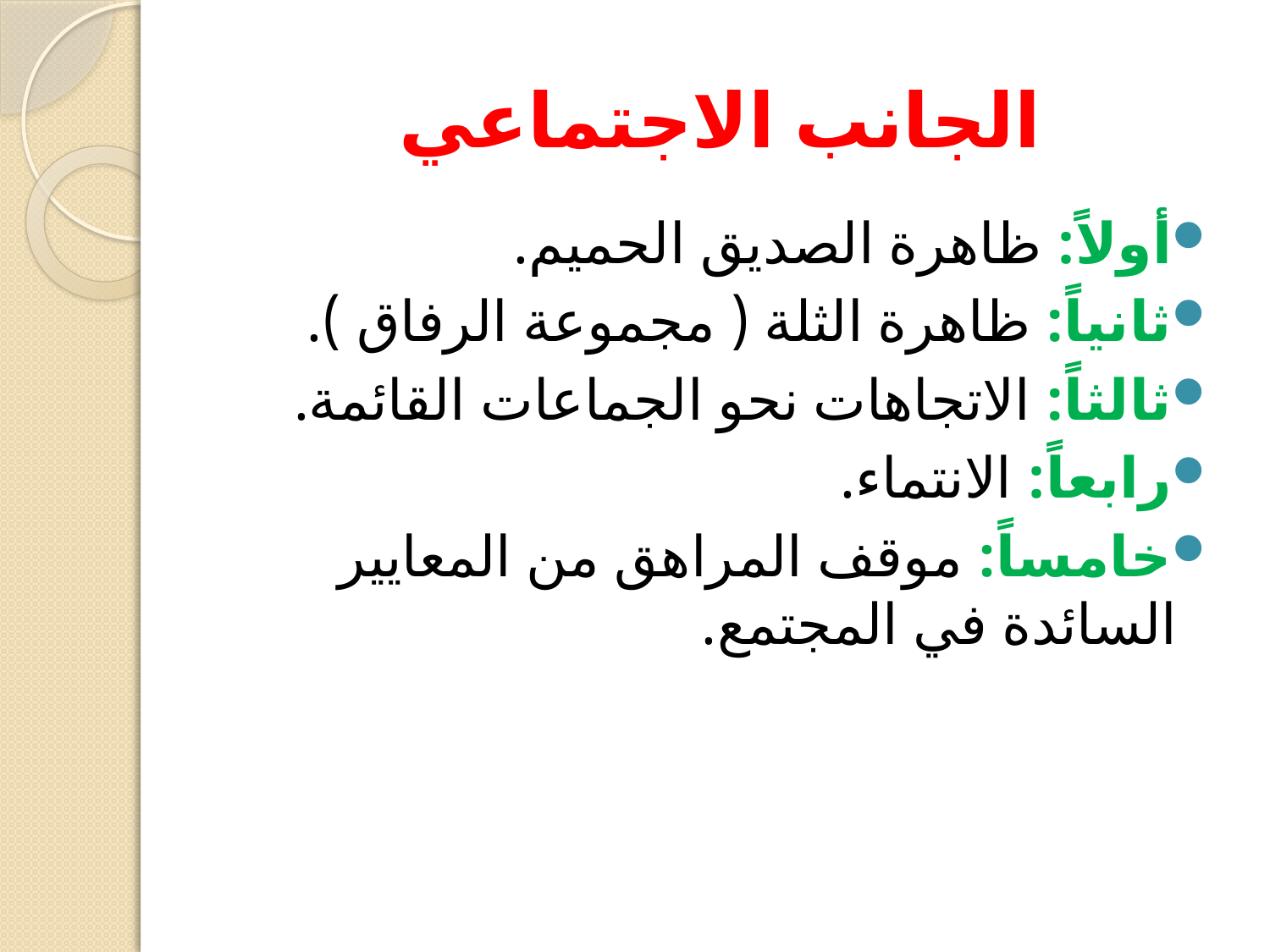

# الجانب الاجتماعي
أولاً: ظاهرة الصديق الحميم.
ثانياً: ظاهرة الثلة ( مجموعة الرفاق ).
ثالثاً: الاتجاهات نحو الجماعات القائمة.
رابعاً: الانتماء.
خامساً: موقف المراهق من المعايير السائدة في المجتمع.